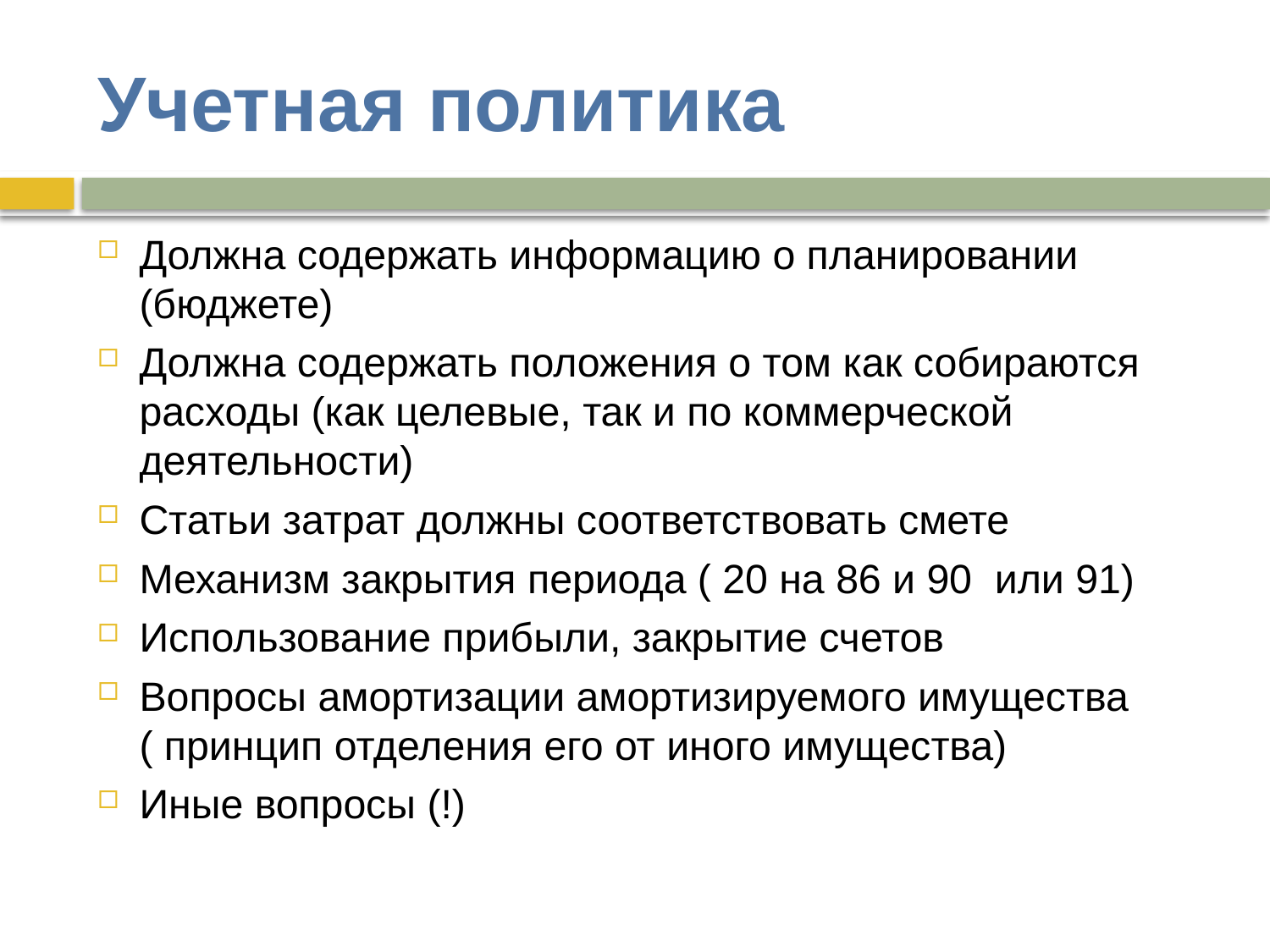

# Учетная политика
Должна содержать информацию о планировании (бюджете)
Должна содержать положения о том как собираются расходы (как целевые, так и по коммерческой деятельности)
Статьи затрат должны соответствовать смете
Механизм закрытия периода ( 20 на 86 и 90  или 91)
Использование прибыли, закрытие счетов
Вопросы амортизации амортизируемого имущества ( принцип отделения его от иного имущества)
Иные вопросы (!)